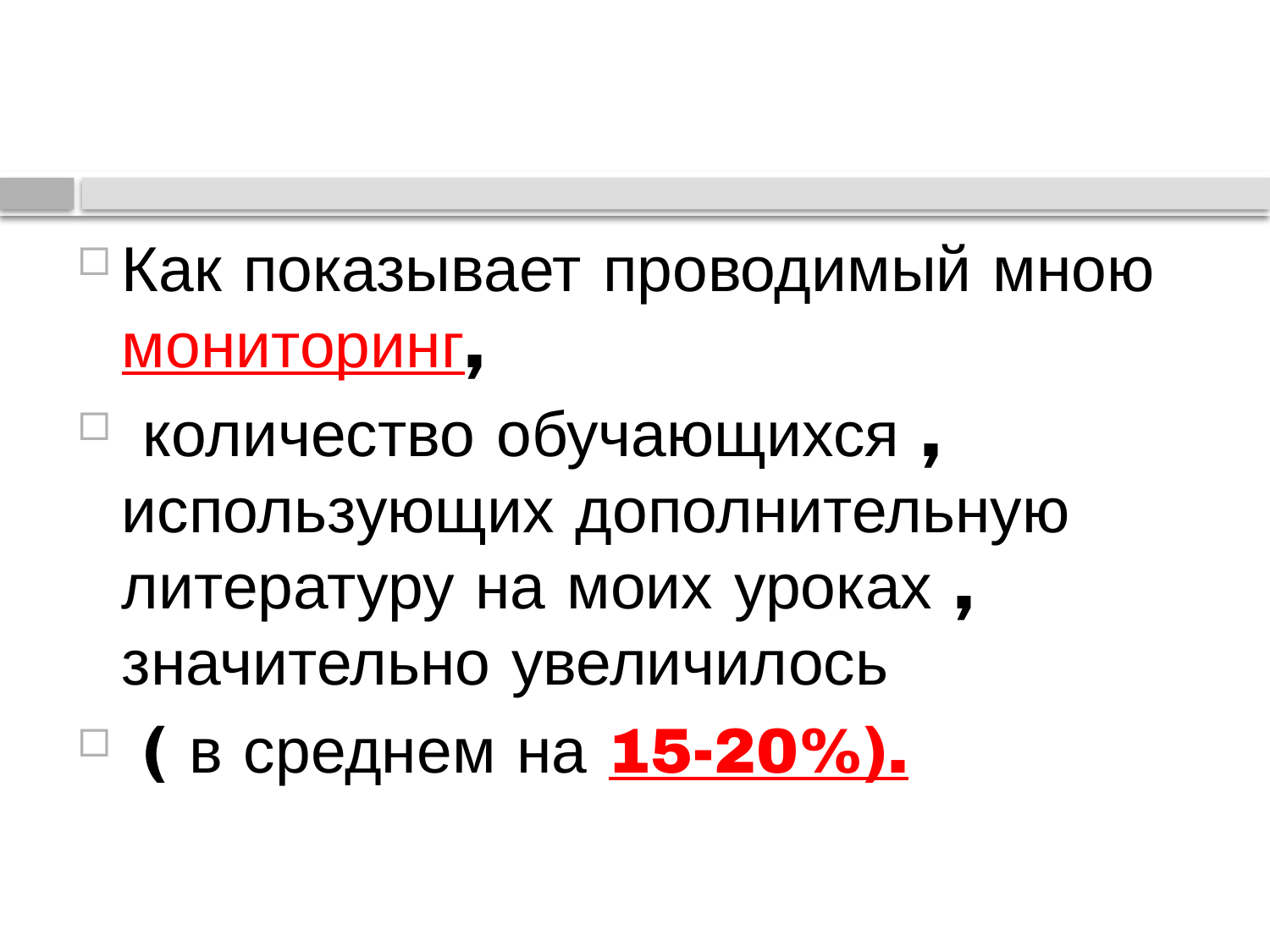

#
Как показывает проводимый мною мониторинг,
 количество обучающихся , использующих дополнительную литературу на моих уроках , значительно увеличилось
 ( в среднем на 15-20%).